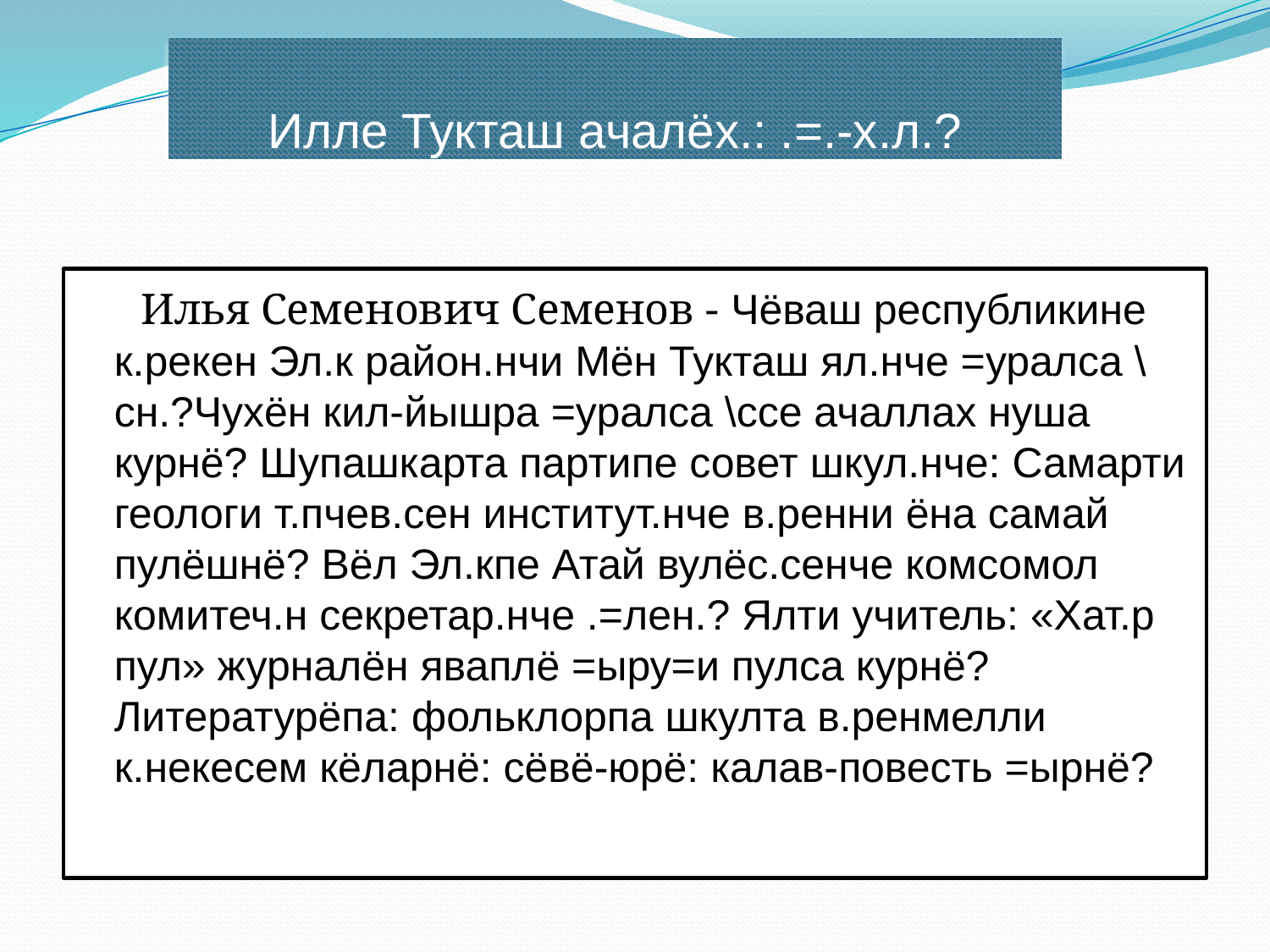

# Илле Тукташ ачалёх.: .=.-х.л.?
     Илья Семенович Семенов - Чёваш республикине к.рекен Эл.к район.нчи Мён Тукташ ял.нче =уралса \сн.?Чухён кил-йышра =уралса \ссе ачаллах нуша курнё? Шупашкарта партипе совет шкул.нче: Самарти геологи т.пчев.сен институт.нче в.ренни ёна самай пулёшнё? Вёл Эл.кпе Атай вулёс.сенче комсомол комитеч.н секретар.нче .=лен.? Ялти учитель: «Хат.р пул» журналён яваплё =ыру=и пулса курнё? Литературёпа: фольклорпа шкулта в.ренмелли к.некесем кёларнё: сёвё-юрё: калав-повесть =ырнё?